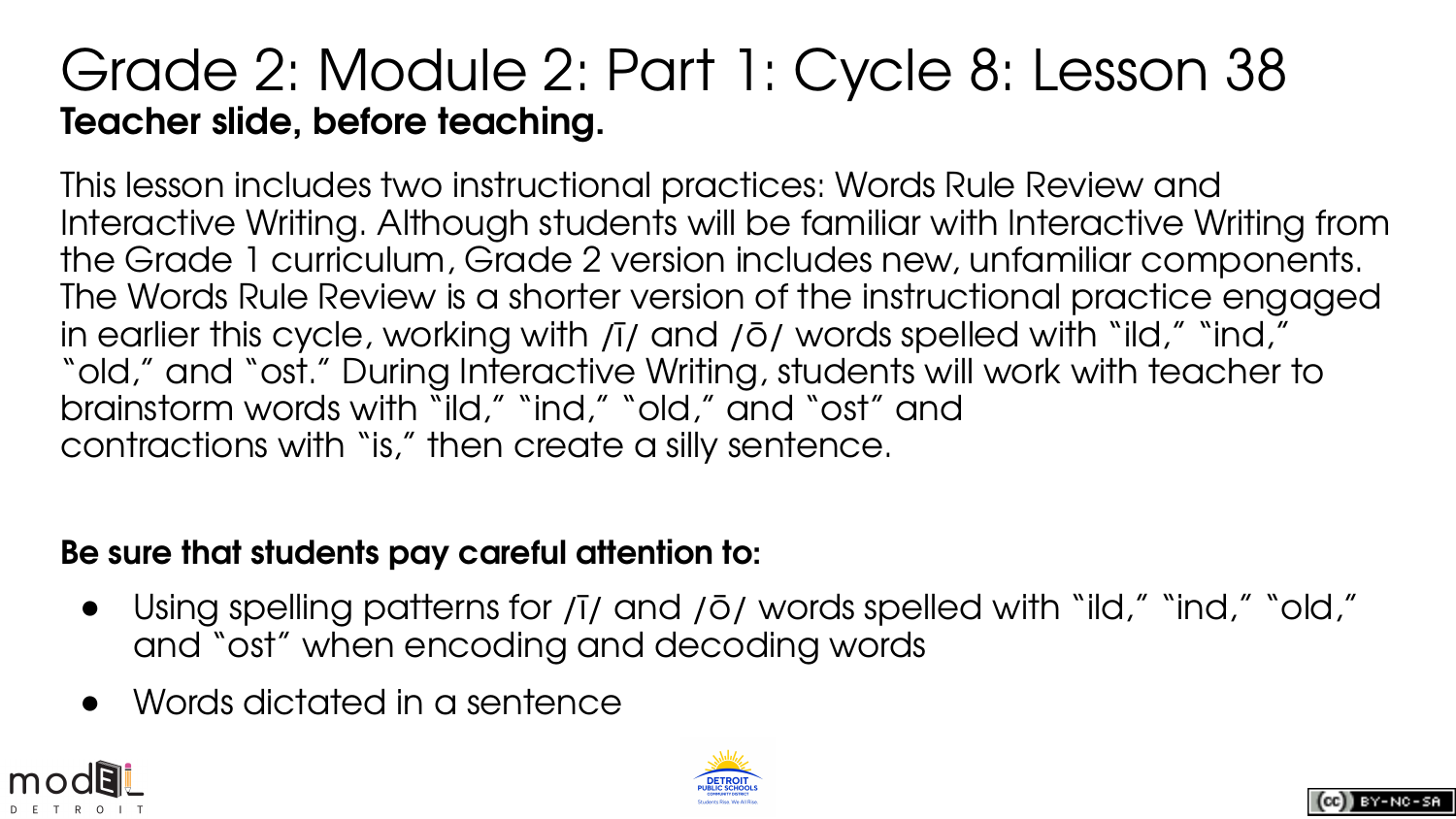

# Grade 2: Module 2: Part 1: Cycle 8: Lesson 38
Teacher slide, before teaching.
This lesson includes two instructional practices: Words Rule Review and Interactive Writing. Although students will be familiar with Interactive Writing from the Grade 1 curriculum, Grade 2 version includes new, unfamiliar components. The Words Rule Review is a shorter version of the instructional practice engaged in earlier this cycle, working with /ī/ and /ō/ words spelled with “ild,” “ind,” “old,” and “ost.” During Interactive Writing, students will work with teacher to brainstorm words with “ild,” “ind,” “old,” and “ost” and
contractions with “is,” then create a silly sentence.

Be sure that students pay careful attention to:
Using spelling patterns for /ī/ and /ō/ words spelled with “ild,” “ind,” “old,” and “ost” when encoding and decoding words
Words dictated in a sentence